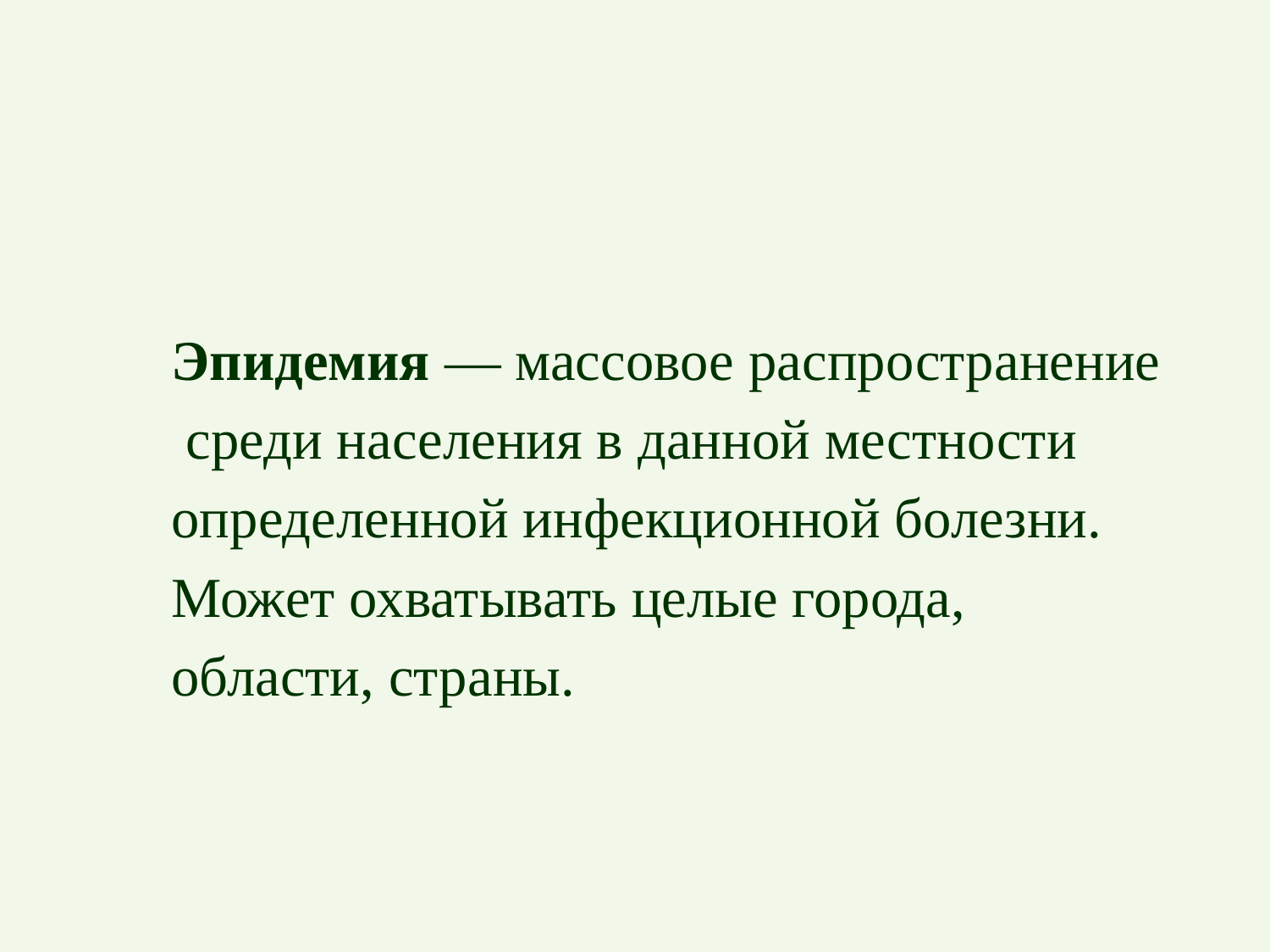

Эпидемия — массовое распространение
 среди населения в данной местности
определенной инфекционной болезни.
Может охватывать целые города,
области, страны.